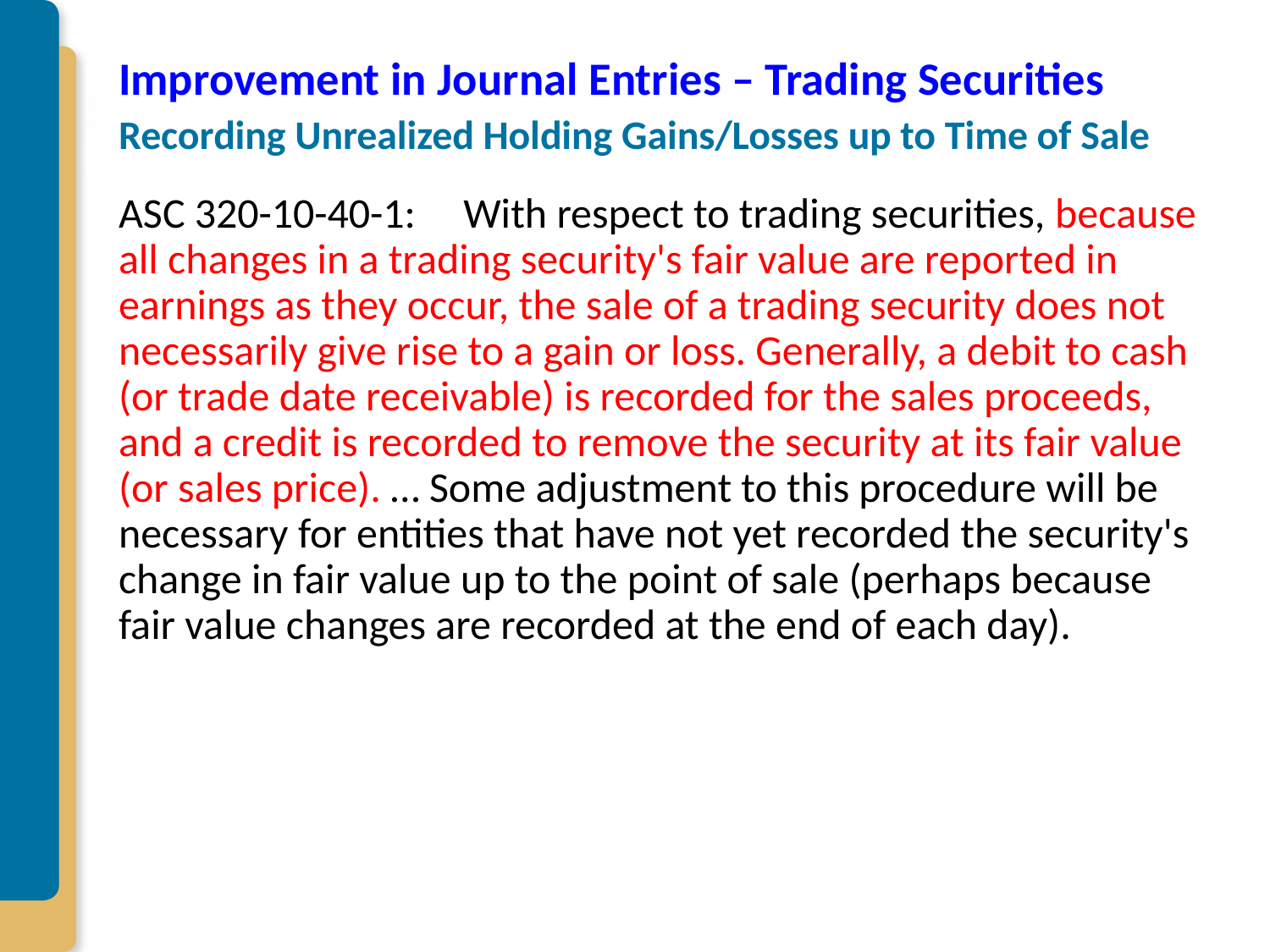

# Improvement in Journal Entries – Trading Securities Recording Unrealized Holding Gains/Losses up to Time of Sale
ASC 320-10-40-1:     With respect to trading securities, because all changes in a trading security's fair value are reported in earnings as they occur, the sale of a trading security does not necessarily give rise to a gain or loss. Generally, a debit to cash (or trade date receivable) is recorded for the sales proceeds, and a credit is recorded to remove the security at its fair value (or sales price). … Some adjustment to this procedure will be necessary for entities that have not yet recorded the security's change in fair value up to the point of sale (perhaps because fair value changes are recorded at the end of each day).